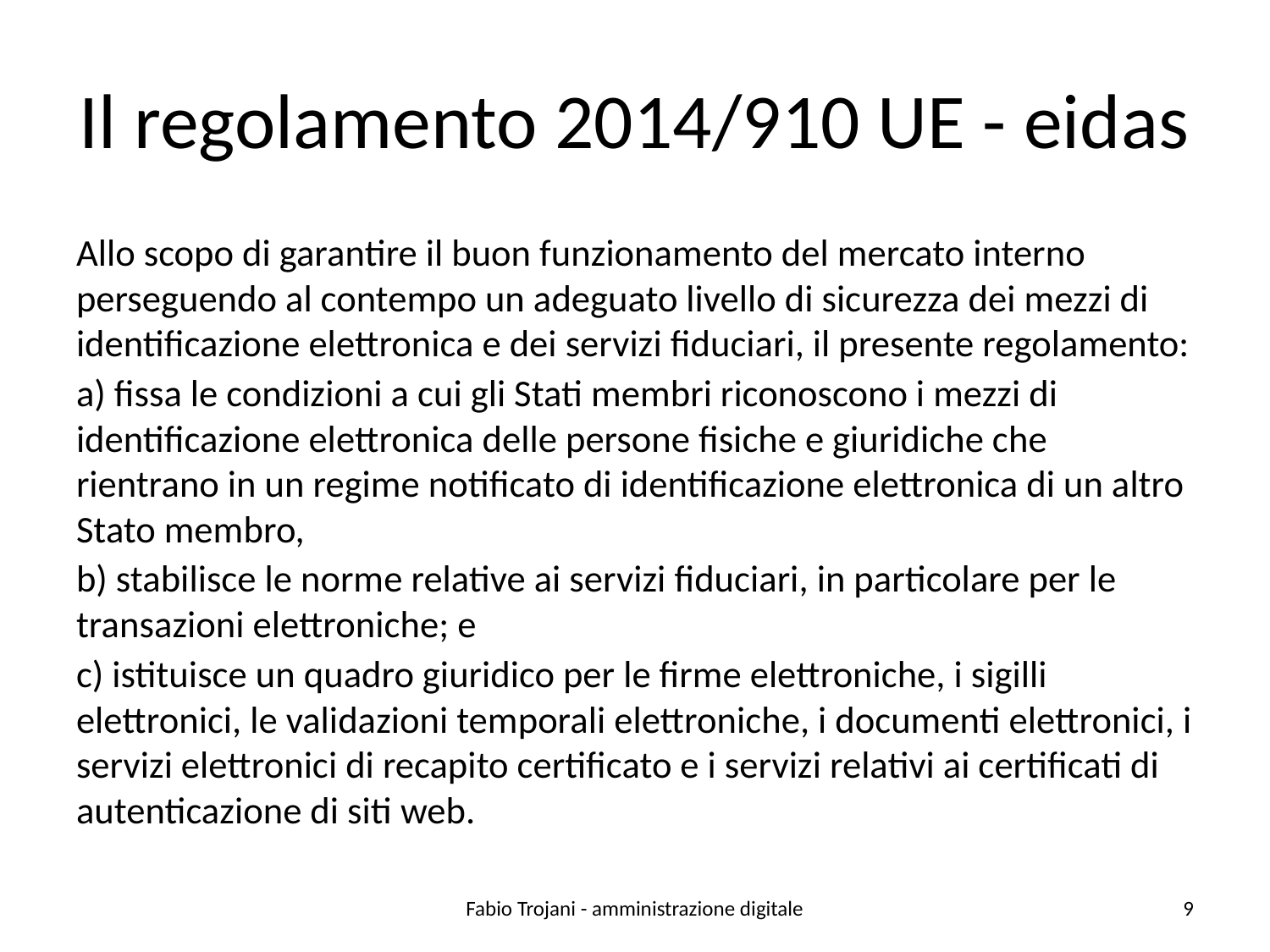

# Il regolamento 2014/910 UE - eidas
Allo scopo di garantire il buon funzionamento del mercato interno perseguendo al contempo un adeguato livello di sicurezza dei mezzi di identificazione elettronica e dei servizi fiduciari, il presente regolamento:
a) fissa le condizioni a cui gli Stati membri riconoscono i mezzi di identificazione elettronica delle persone fisiche e giuridiche che rientrano in un regime notificato di identificazione elettronica di un altro Stato membro,
b) stabilisce le norme relative ai servizi fiduciari, in particolare per le transazioni elettroniche; e
c) istituisce un quadro giuridico per le firme elettroniche, i sigilli elettronici, le validazioni temporali elettroniche, i documenti elettronici, i servizi elettronici di recapito certificato e i servizi relativi ai certificati di autenticazione di siti web.
Fabio Trojani - amministrazione digitale
9